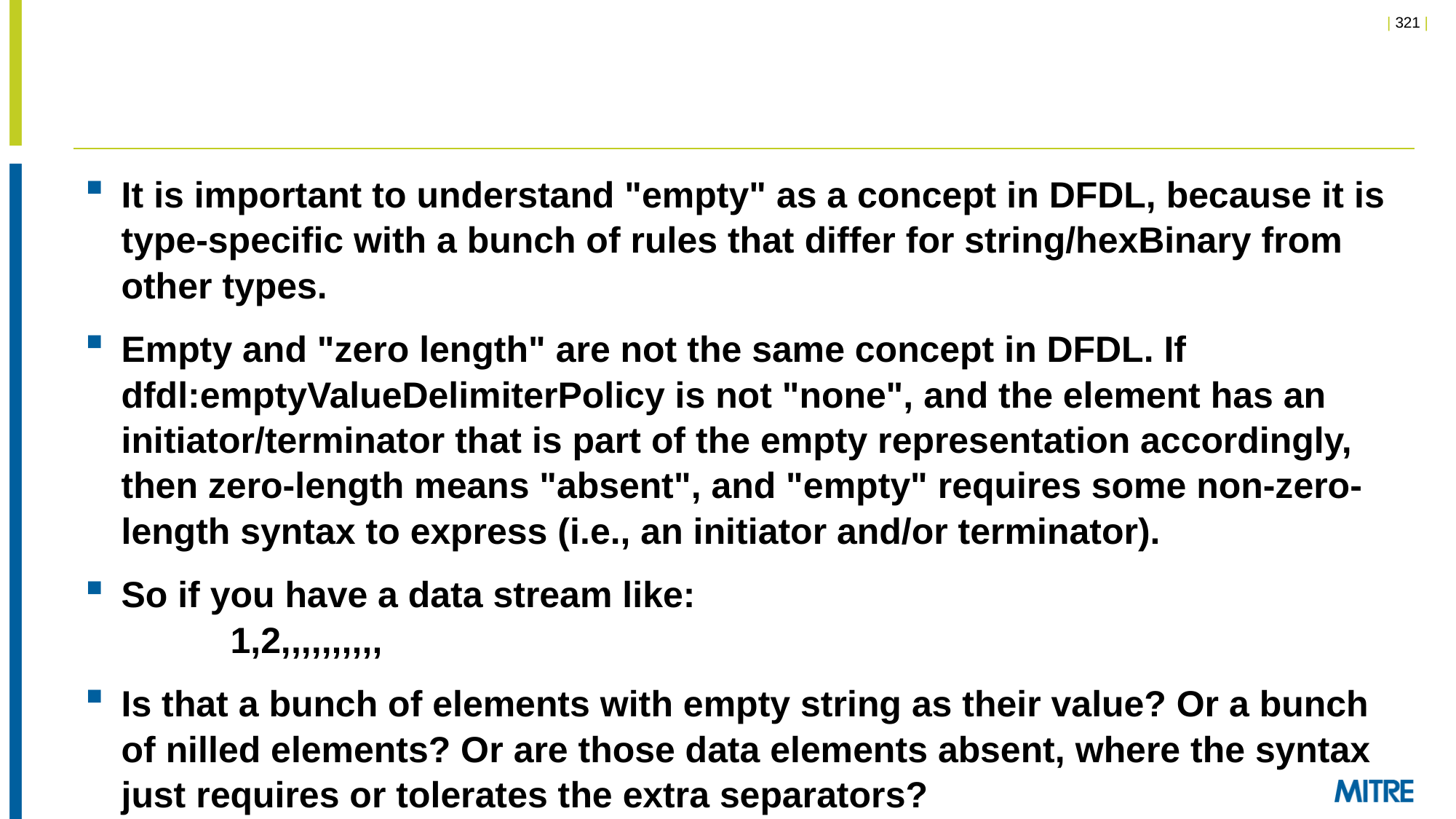

#
It is important to understand "empty" as a concept in DFDL, because it is type-specific with a bunch of rules that differ for string/hexBinary from other types.
Empty and "zero length" are not the same concept in DFDL. If dfdl:emptyValueDelimiterPolicy is not "none", and the element has an initiator/terminator that is part of the empty representation accordingly, then zero-length means "absent", and "empty" requires some non-zero-length syntax to express (i.e., an initiator and/or terminator).
So if you have a data stream like:
 	1,2,,,,,,,,,,
Is that a bunch of elements with empty string as their value? Or a bunch of nilled elements? Or are those data elements absent, where the syntax just requires or tolerates the extra separators?